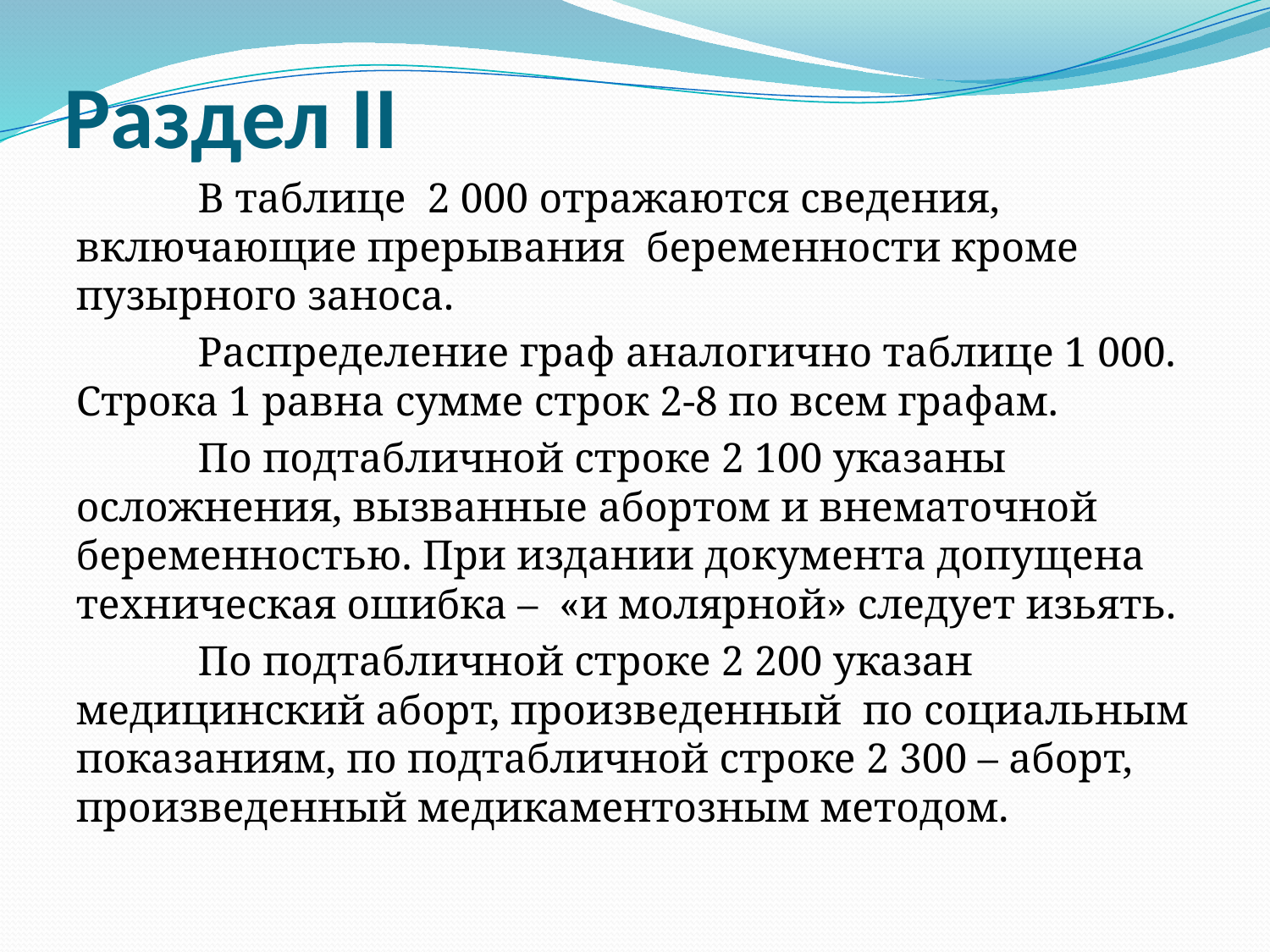

# Раздел II
	В таблице  2 000 отражаются сведения, включающие прерывания  беременности кроме пузырного заноса.
	Распределение граф аналогично таблице 1 000. Строка 1 равна сумме строк 2-8 по всем графам.
	По подтабличной строке 2 100 указаны осложнения, вызванные абортом и внематочной беременностью. При издании документа допущена техническая ошибка –  «и молярной» следует изьять.
	По подтабличной строке 2 200 указан медицинский аборт, произведенный  по социальным показаниям, по подтабличной строке 2 300 – аборт, произведенный медикаментозным методом.